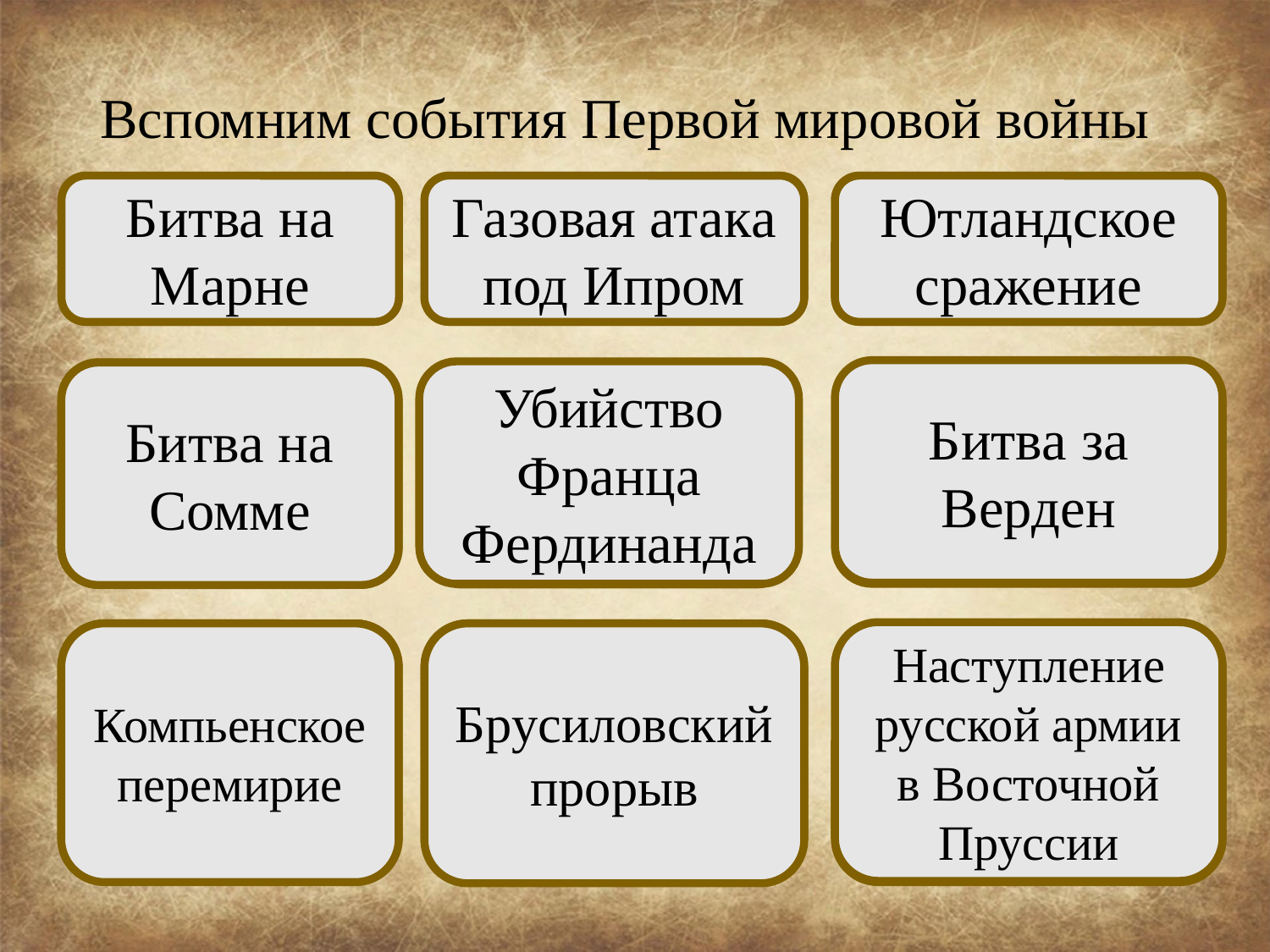

# Вспомним события Первой мировой войны
Газовая атака под Ипром
31 мая-1 июня 1916 г.
Апрель
1915 г.
Битва на Марне
Сентябрь 1914 г.
Ютландское сражение
Битва за Верден
Убийство Франца Фердинанда
Февраль-декабрь
1916 г.
28 июня 1914г.
Июль – ноябрь 1916 г.
Битва на Сомме
Наступление русской армии в Восточной Пруссии
11 ноября 1918 г.
Компьенское перемирие
Брусиловский прорыв
Май – сентябрь 1916 г.
Август – сентябрь 1914 г.